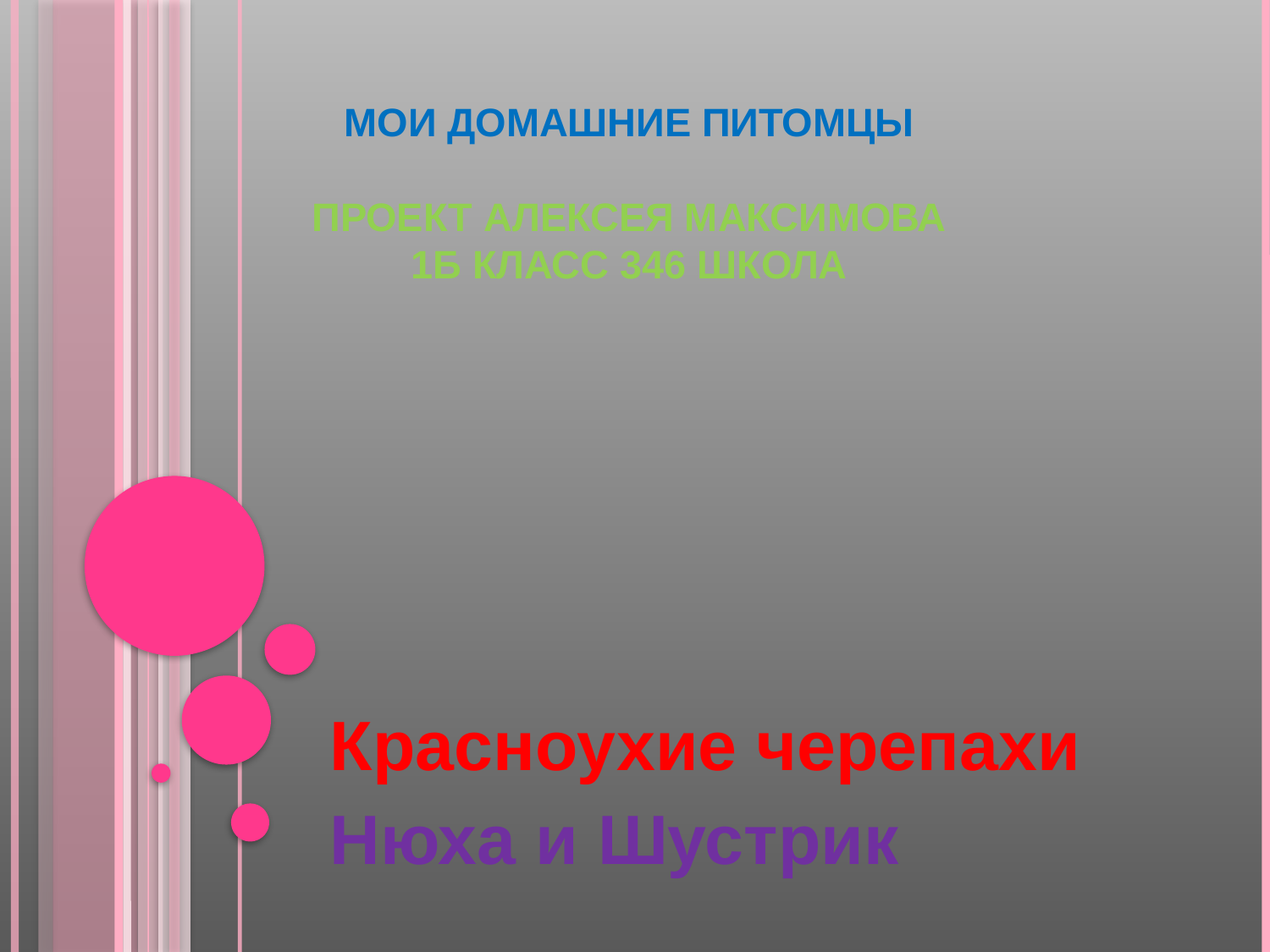

# МОИ ДОМАШНИЕ ПИТОМЦЫ Проект Алексея Максимова 1Б класс 346 школа
Красноухие черепахи
Нюха и Шустрик